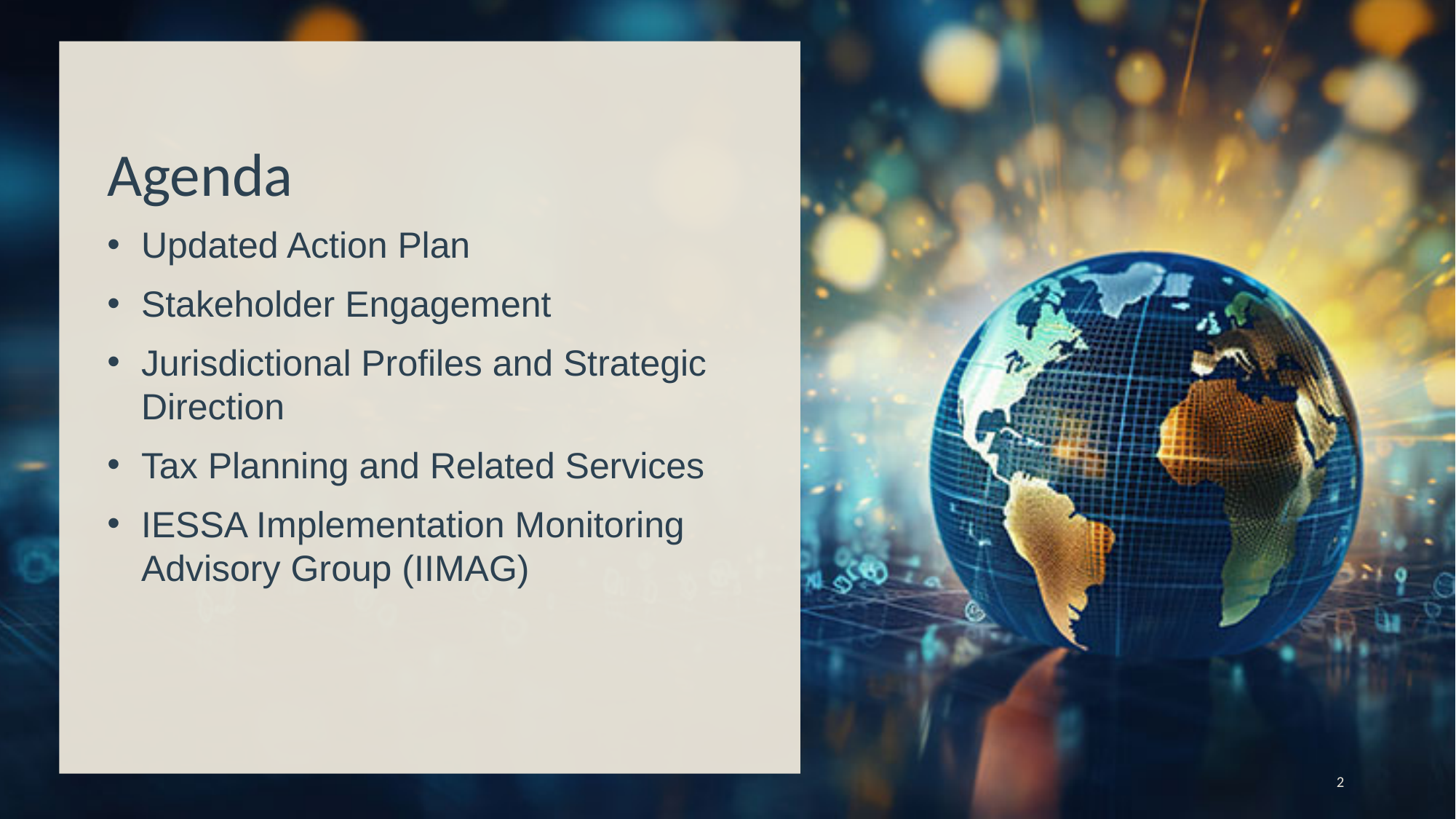

# Agenda
Updated Action Plan
Stakeholder Engagement
Jurisdictional Profiles and Strategic Direction
Tax Planning and Related Services
IESSA Implementation Monitoring Advisory Group (IIMAG)

2